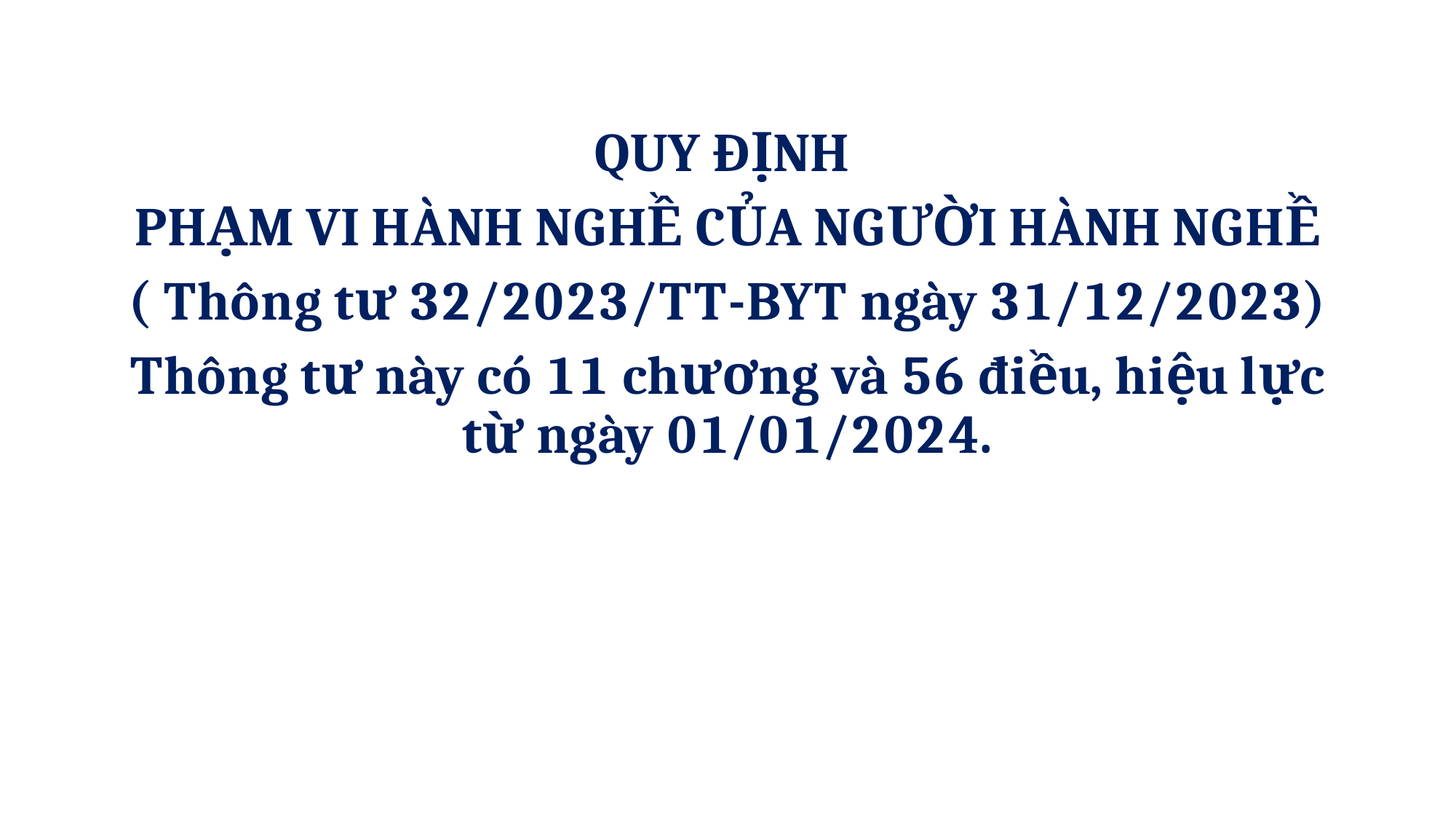

QUY ĐỊNH
PHẠM VI HÀNH NGHỀ CỦA NGƯỜI HÀNH NGHỀ
( Thông tư 32/2023/TT-BYT ngày 31/12/2023)
Thông tư này có 11 chương và 56 điều, hiệu lực từ ngày 01/01/2024.